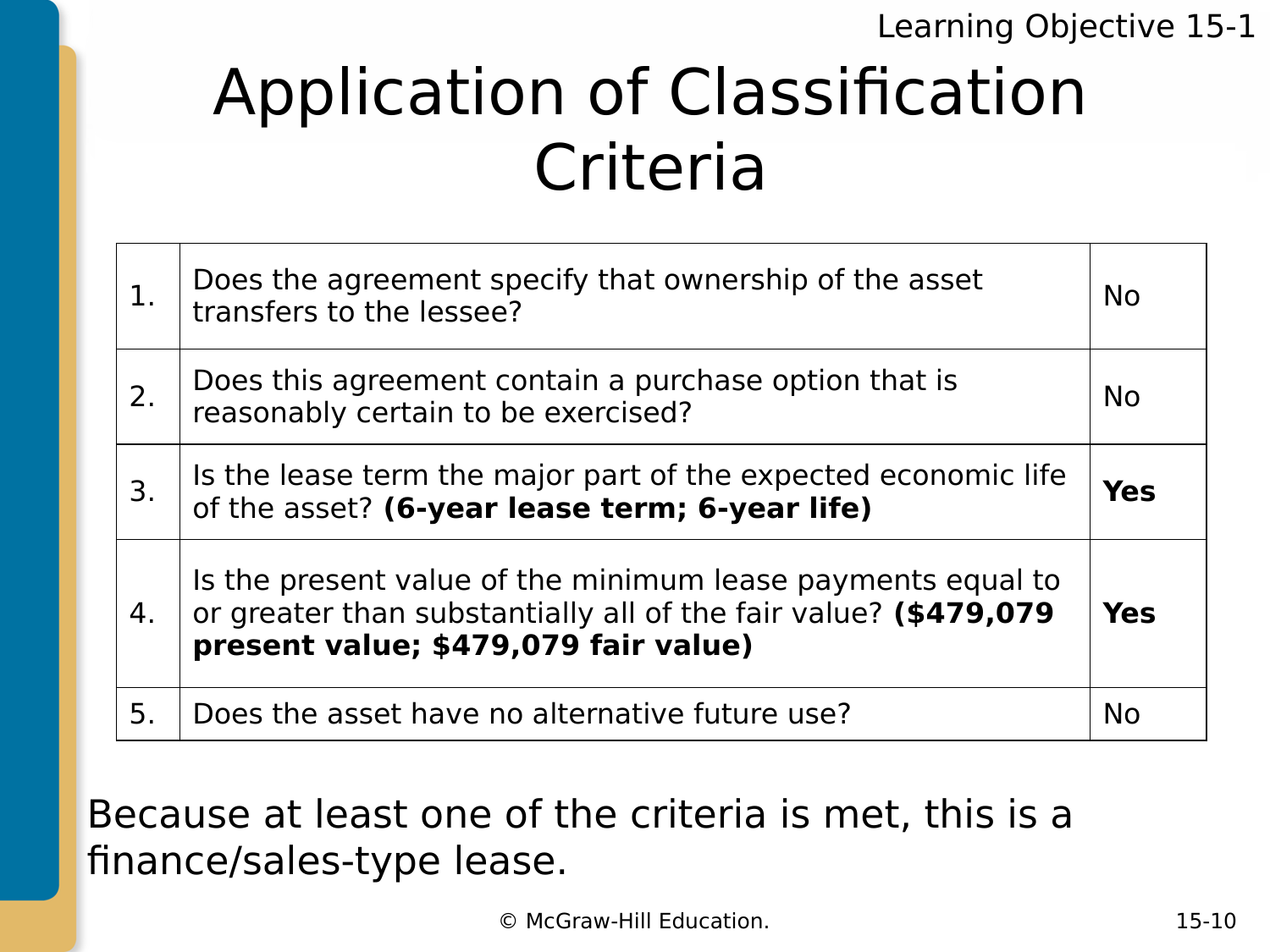

Learning Objective 15-1
# Application of Classification Criteria
| 1. | Does the agreement specify that ownership of the asset transfers to the lessee? | No |
| --- | --- | --- |
| 2. | Does this agreement contain a purchase option that is reasonably certain to be exercised? | No |
| 3. | Is the lease term the major part of the expected economic life of the asset? (6-year lease term; 6-year life) | Yes |
| 4. | Is the present value of the minimum lease payments equal to or greater than substantially all of the fair value? ($479,079 present value; $479,079 fair value) | Yes |
| 5. | Does the asset have no alternative future use? | No |
Because at least one of the criteria is met, this is a finance/sales-type lease.